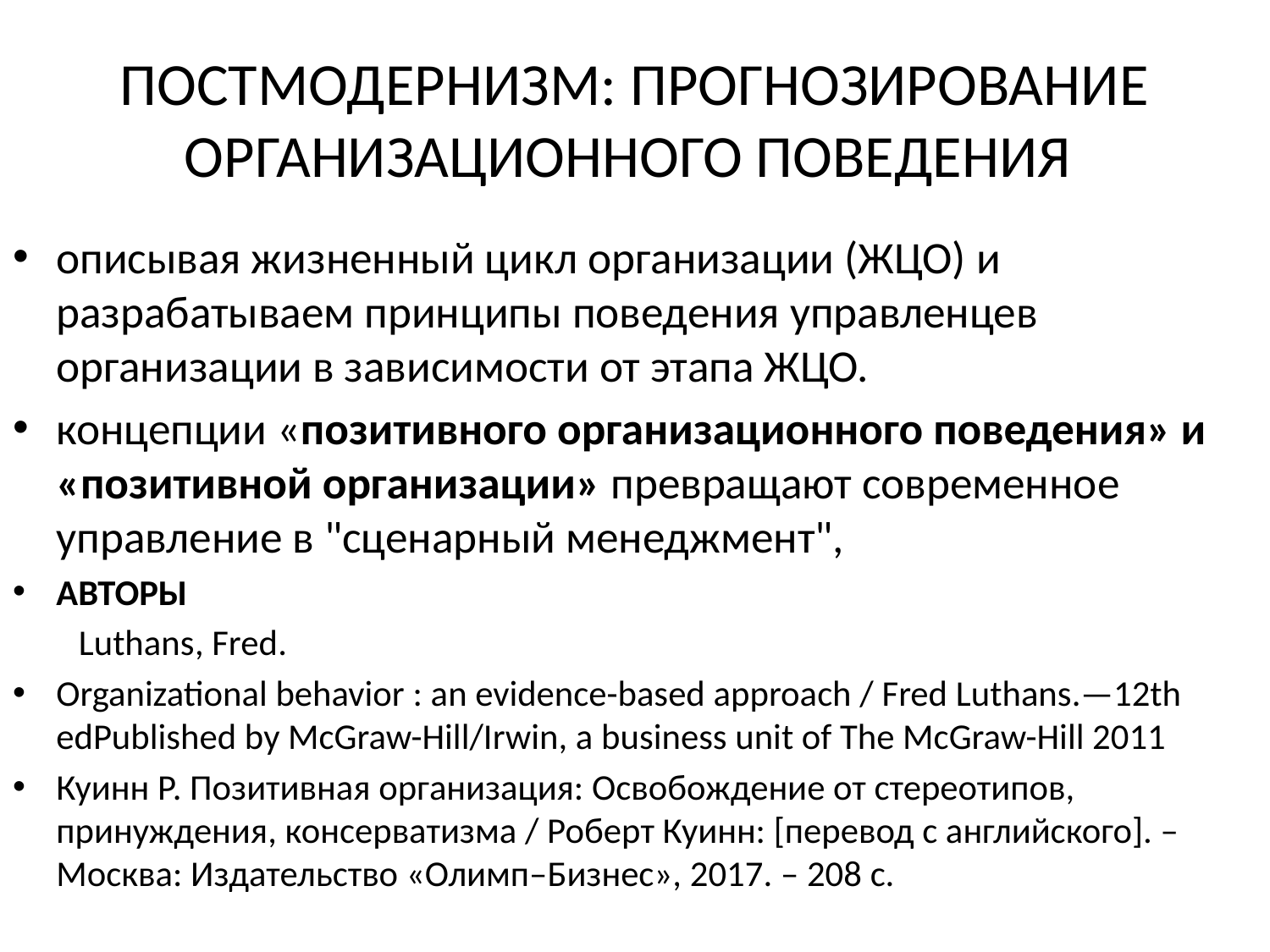

# ПОСТМОДЕРНИЗМ: ПРОГНОЗИРОВАНИЕ ОРГАНИЗАЦИОННОГО ПОВЕДЕНИЯ
описывая жизненный цикл организации (ЖЦО) и разрабатываем принципы поведения управленцев организации в зависимости от этапа ЖЦО.
концепции «позитивного организационного поведения» и «позитивной организации» превращают современное управление в "сценарный менеджмент",
АВТОРЫ
        Luthans, Fred.
Organizational behavior : an evidence-based approach / Fred Luthans.—12th edPublished by McGraw-Hill/Irwin, a business unit of The McGraw-Hill 2011
Куинн Р. Позитивная организация: Освобождение от стереотипов, принуждения, консерватизма / Роберт Куинн: [перевод с английского]. – Москва: Издательство «Олимп–Бизнес», 2017. – 208 с.